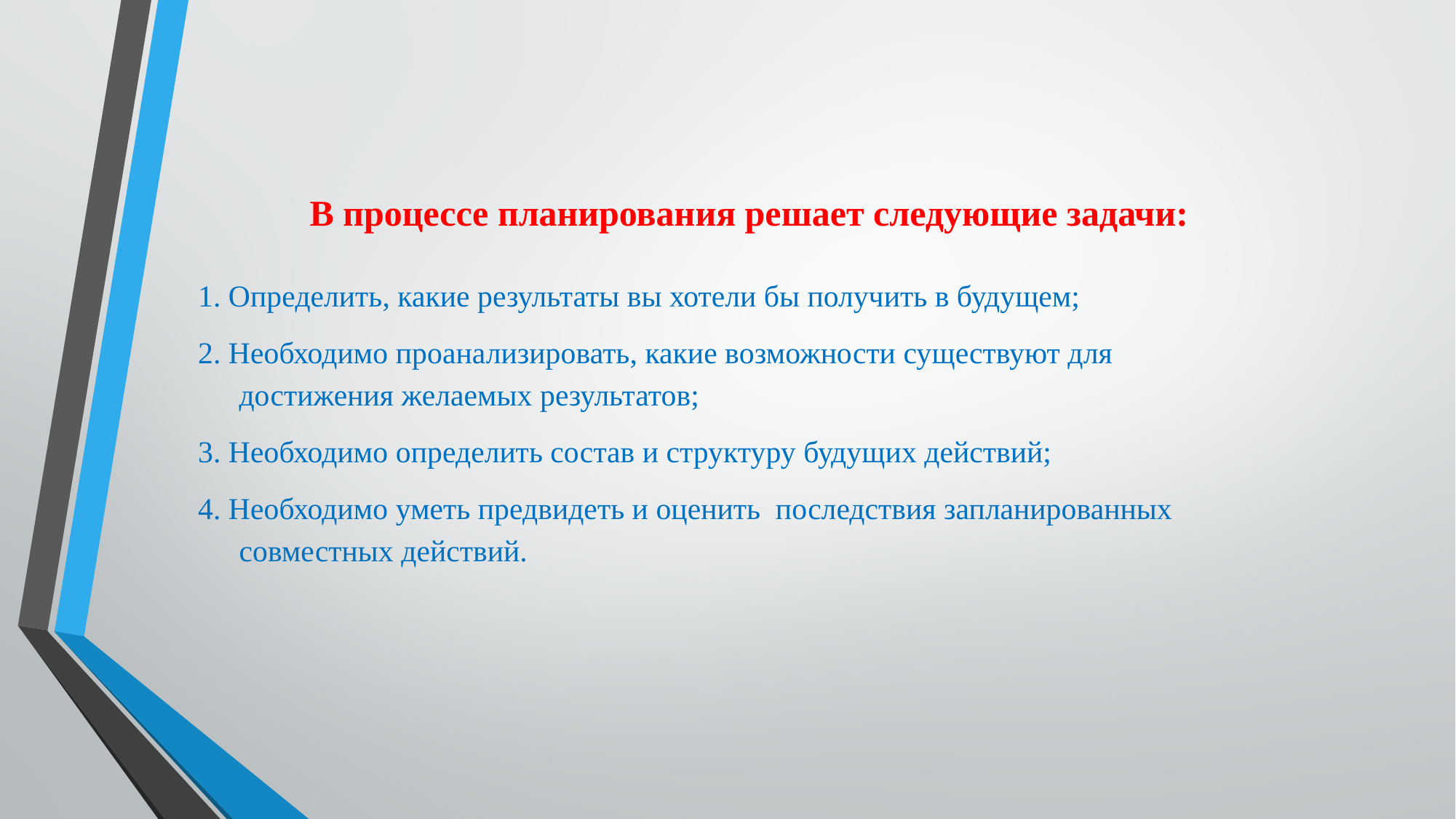

В процессе планирования решает следующие задачи:

1. Определить, какие результаты вы хотели бы получить в будущем;
2. Необходимо проанализировать, какие возможности существуют для достижения желаемых результатов;
3. Необходимо определить состав и структуру будущих действий;
4. Необходимо уметь предвидеть и оценить  последствия запланированных совместных действий.